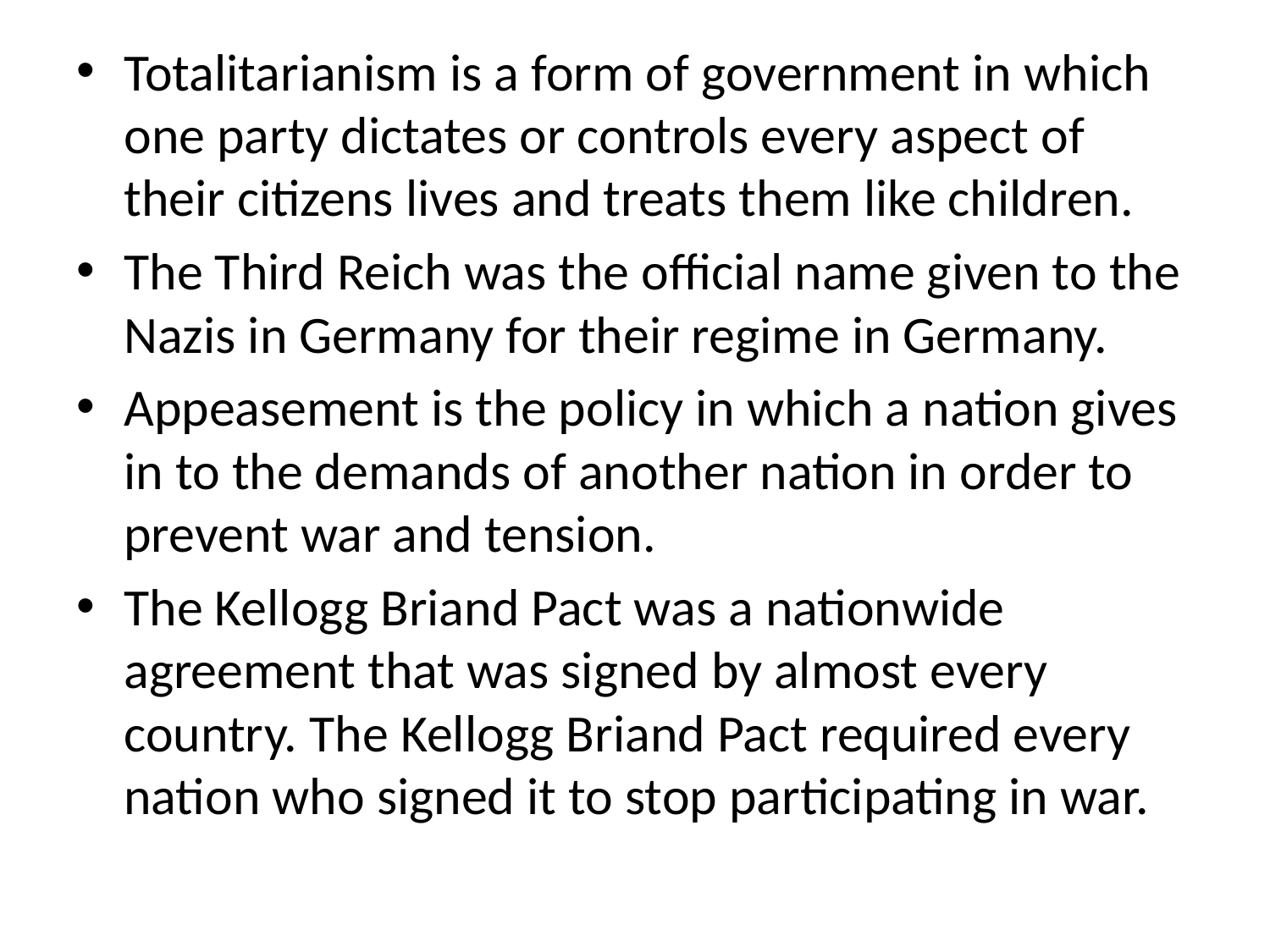

Totalitarianism is a form of government in which one party dictates or controls every aspect of their citizens lives and treats them like children.
The Third Reich was the official name given to the Nazis in Germany for their regime in Germany.
Appeasement is the policy in which a nation gives in to the demands of another nation in order to prevent war and tension.
The Kellogg Briand Pact was a nationwide agreement that was signed by almost every country. The Kellogg Briand Pact required every nation who signed it to stop participating in war.